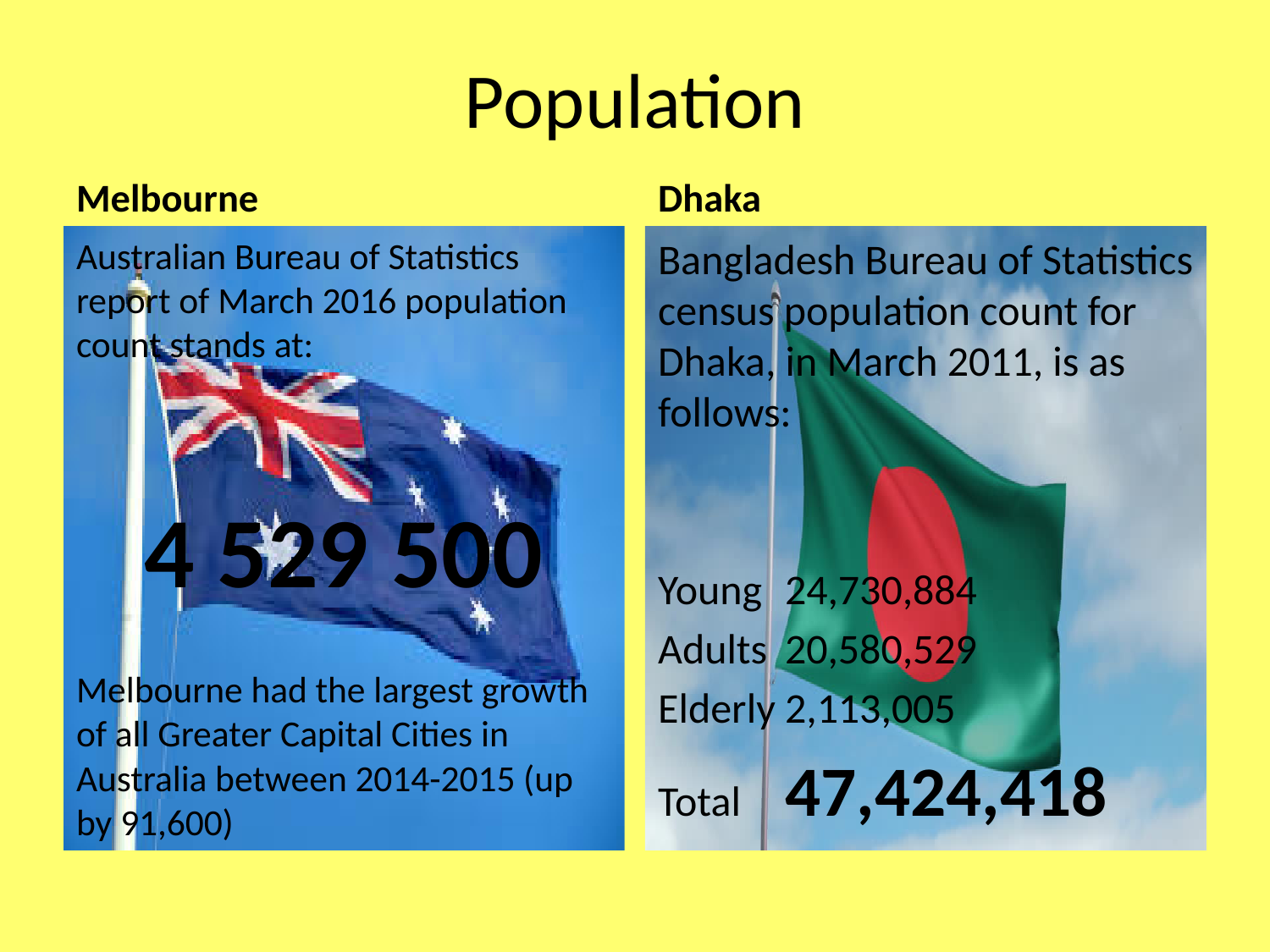

# Population
Melbourne
Dhaka
Australian Bureau of Statistics report of March 2016 population count stands at:

4 529 500

Melbourne had the largest growth of all Greater Capital Cities in Australia between 2014-2015 (up by 91,600)
Bangladesh Bureau of Statistics census population count for Dhaka, in March 2011, is as follows:

Young	24,730,884
Adults	20,580,529
Elderly	2,113,005
Total	47,424,418